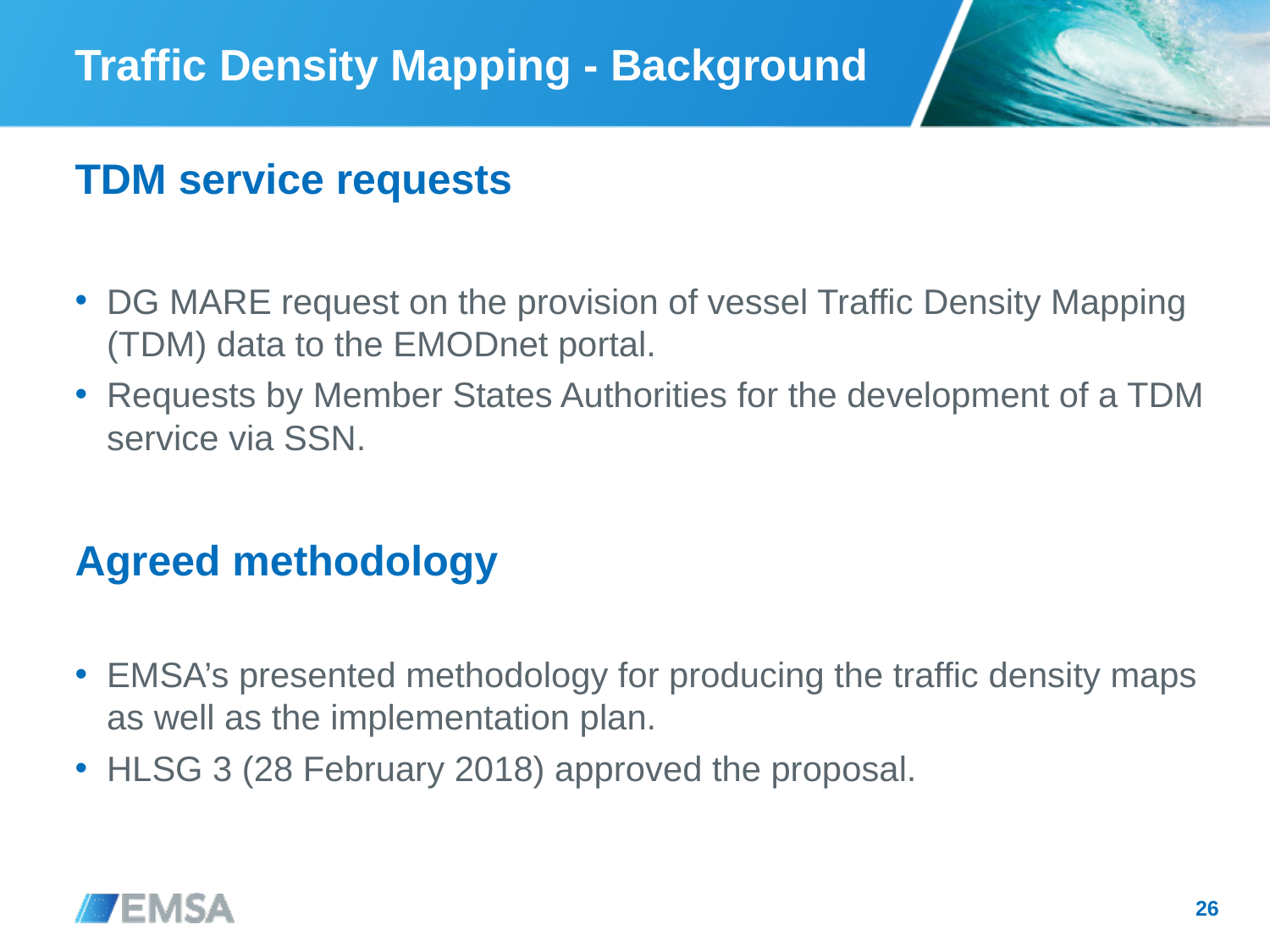

# Traffic Density Mapping - Background
TDM service requests

DG MARE request on the provision of vessel Traffic Density Mapping (TDM) data to the EMODnet portal.
Requests by Member States Authorities for the development of a TDM service via SSN.

Agreed methodology

EMSA’s presented methodology for producing the traffic density maps as well as the implementation plan.
HLSG 3 (28 February 2018) approved the proposal.
26